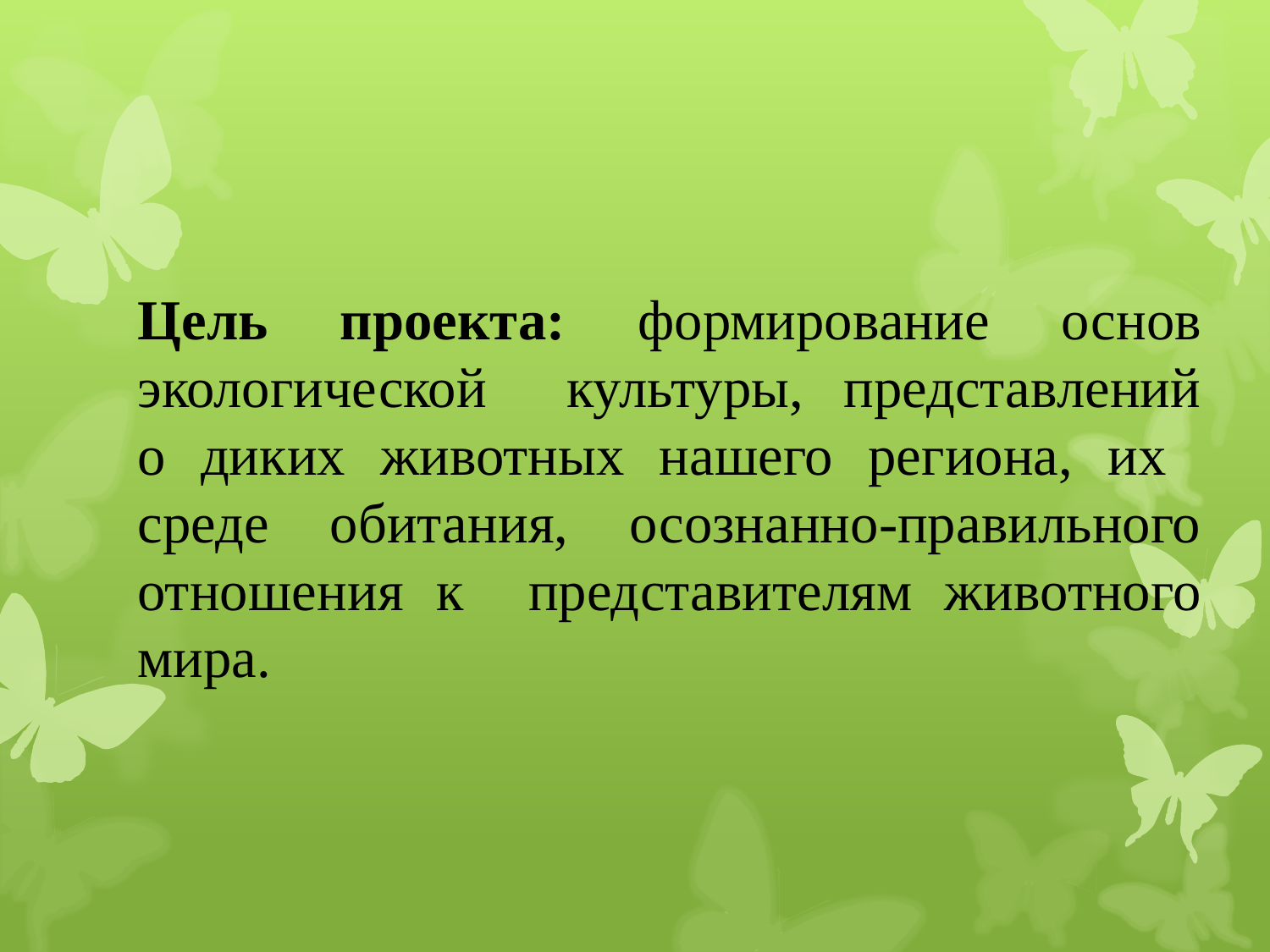

# Цель проекта: формирование основ экологической    культуры,  представлений о диких животных нашего региона, их  среде обитания, осознанно-правильного отношения к  представителям животного мира.